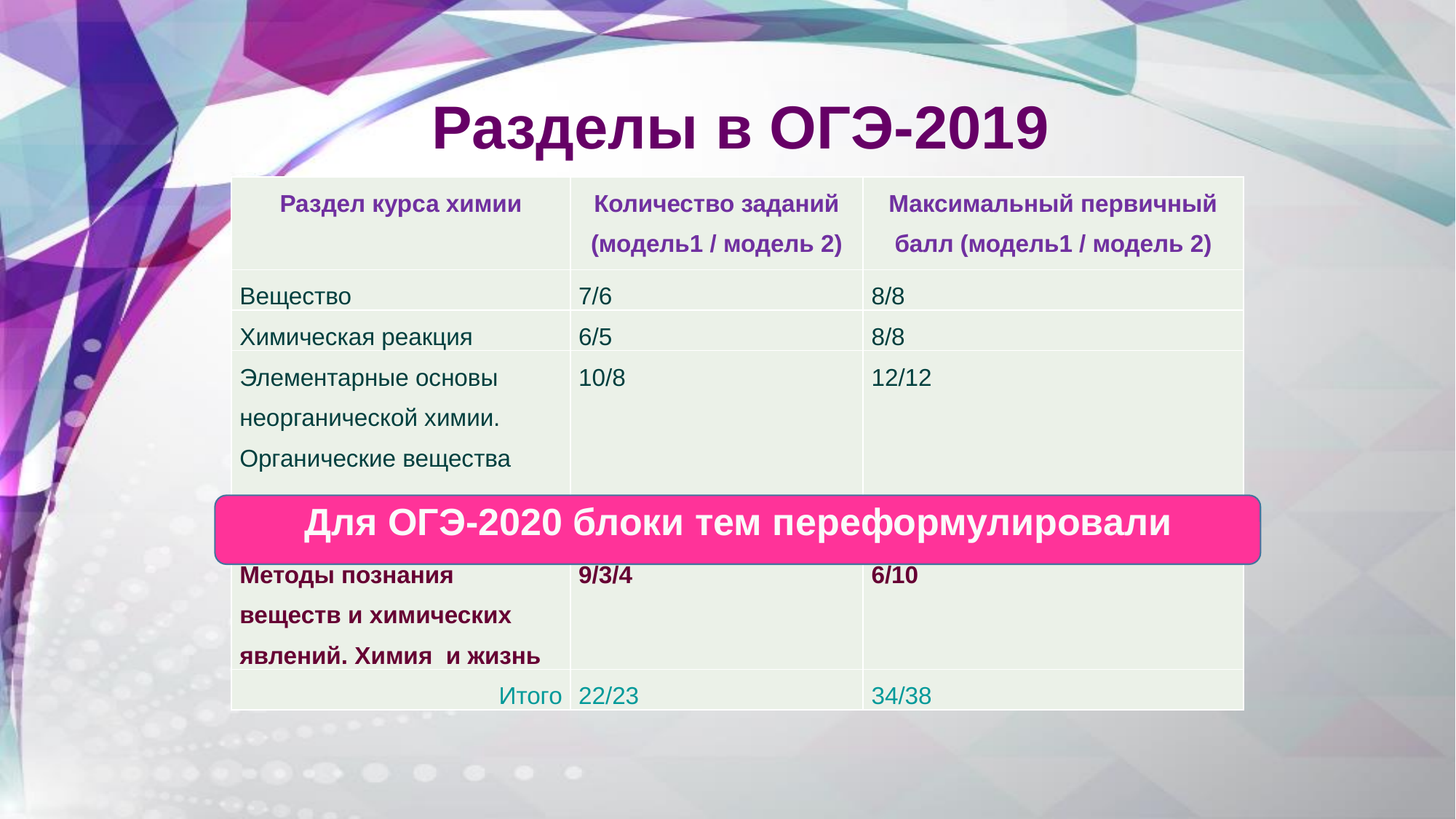

Разделы в ОГЭ-2019
| Раздел курса химии | Количество заданий (модель1 / модель 2) | Максимальный первичный балл (модель1 / модель 2) |
| --- | --- | --- |
| Вещество | 7/6 | 8/8 |
| Химическая реакция | 6/5 | 8/8 |
| Элементарные основы неорганической химии. Органические вещества | 10/8 | 12/12 |
| Методы познания веществ и химических явлений. Химия и жизнь | 9/3/4 | 6/10 |
| Итого | 22/23 | 34/38 |

Для ОГЭ-2020 блоки тем переформулировали